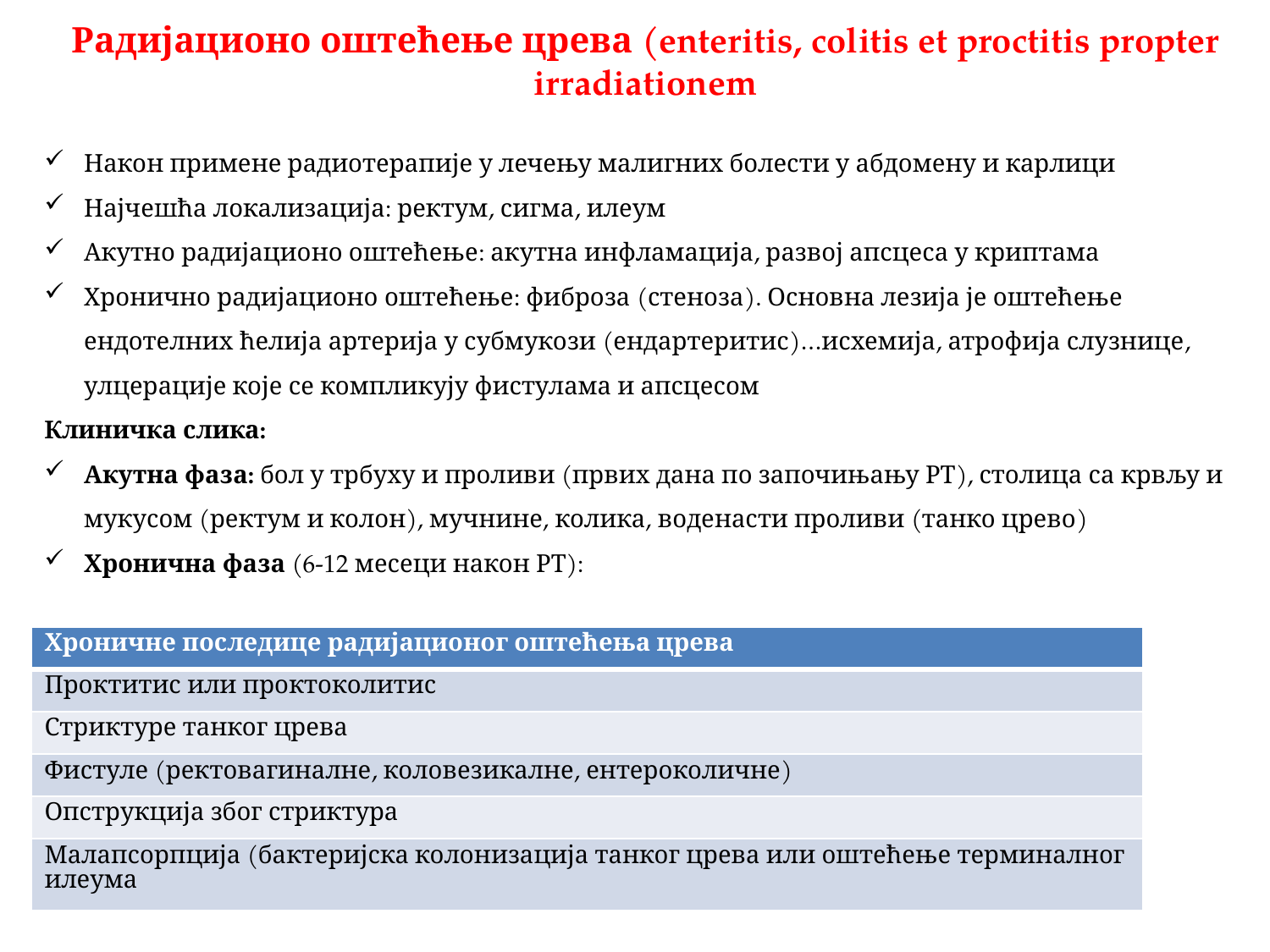

# Радијационо оштећење црева (enteritis, colitis et proctitis propter irradiationem
Након примене радиотерапије у лечењу малигних болести у абдомену и карлици
Најчешћа локализација: ректум, сигма, илеум
Акутно радијационо оштећење: акутна инфламација, развој апсцеса у криптама
Хронично радијационо оштећење: фиброза (стеноза). Основна лезија је оштећење ендотелних ћелија артерија у субмукози (ендартеритис)…исхемија, атрофија слузнице, улцерације које се компликују фистулама и апсцесом
Клиничка слика:
Акутна фаза: бол у трбуху и проливи (првих дана по започињању РТ), столица са крвљу и мукусом (ректум и колон), мучнине, колика, воденасти проливи (танко црево)
Хронична фаза (6-12 месеци након РТ):

| Хроничне последице радијационог оштећења црева |
| --- |
| Проктитис или проктоколитис |
| Стриктуре танког црева |
| Фистуле (ректовагиналне, коловезикалне, ентероколичне) |
| Опструкција због стриктура |
| Малапсорпција (бактеријска колонизација танког црева или оштећење терминалног илеума |